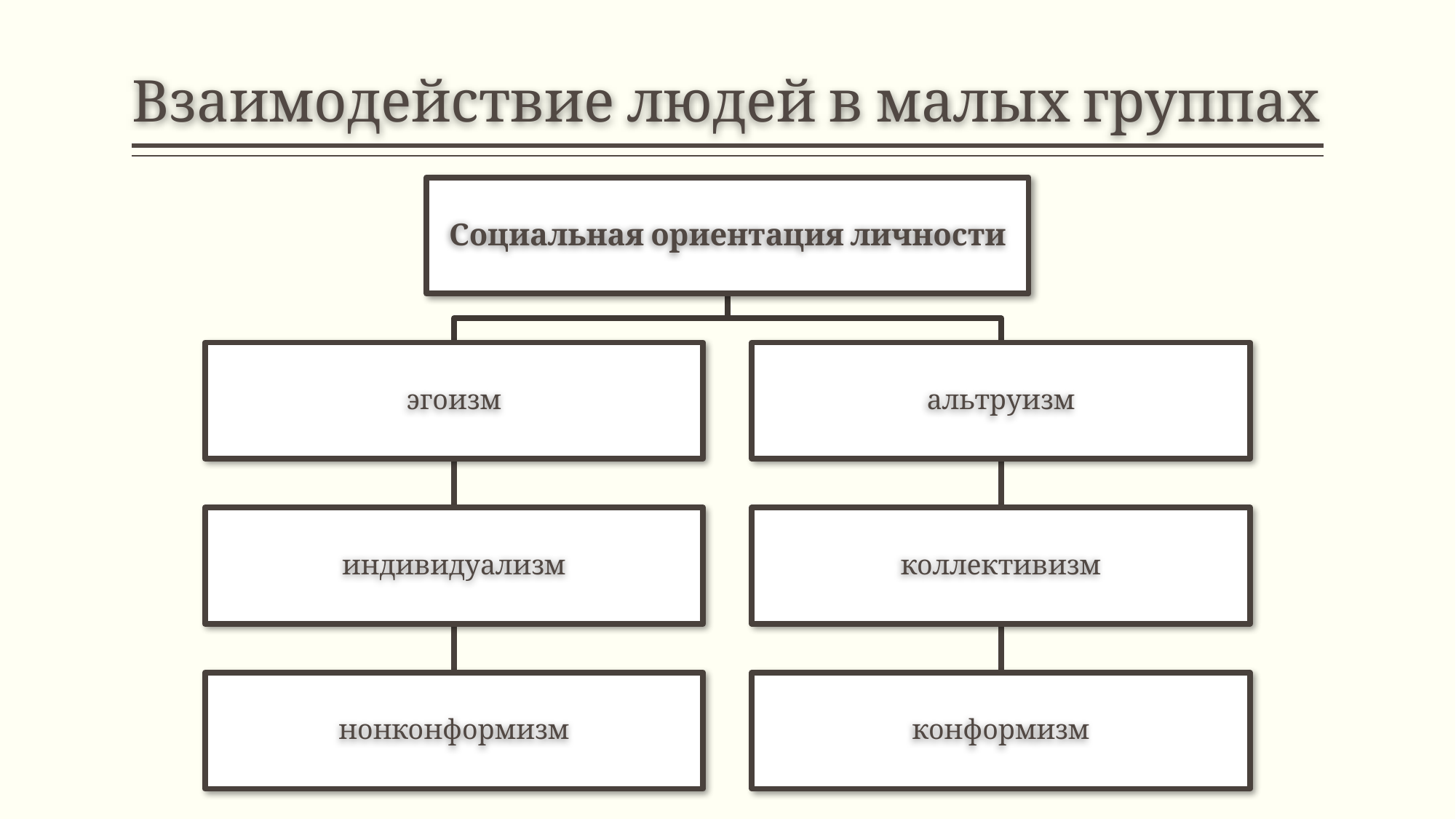

# Взаимодействие людей в малых группах

Социальная ориентация личности

эгоизм

альтруизм

индивидуализм

коллективизм

нонконформизм

конформизм